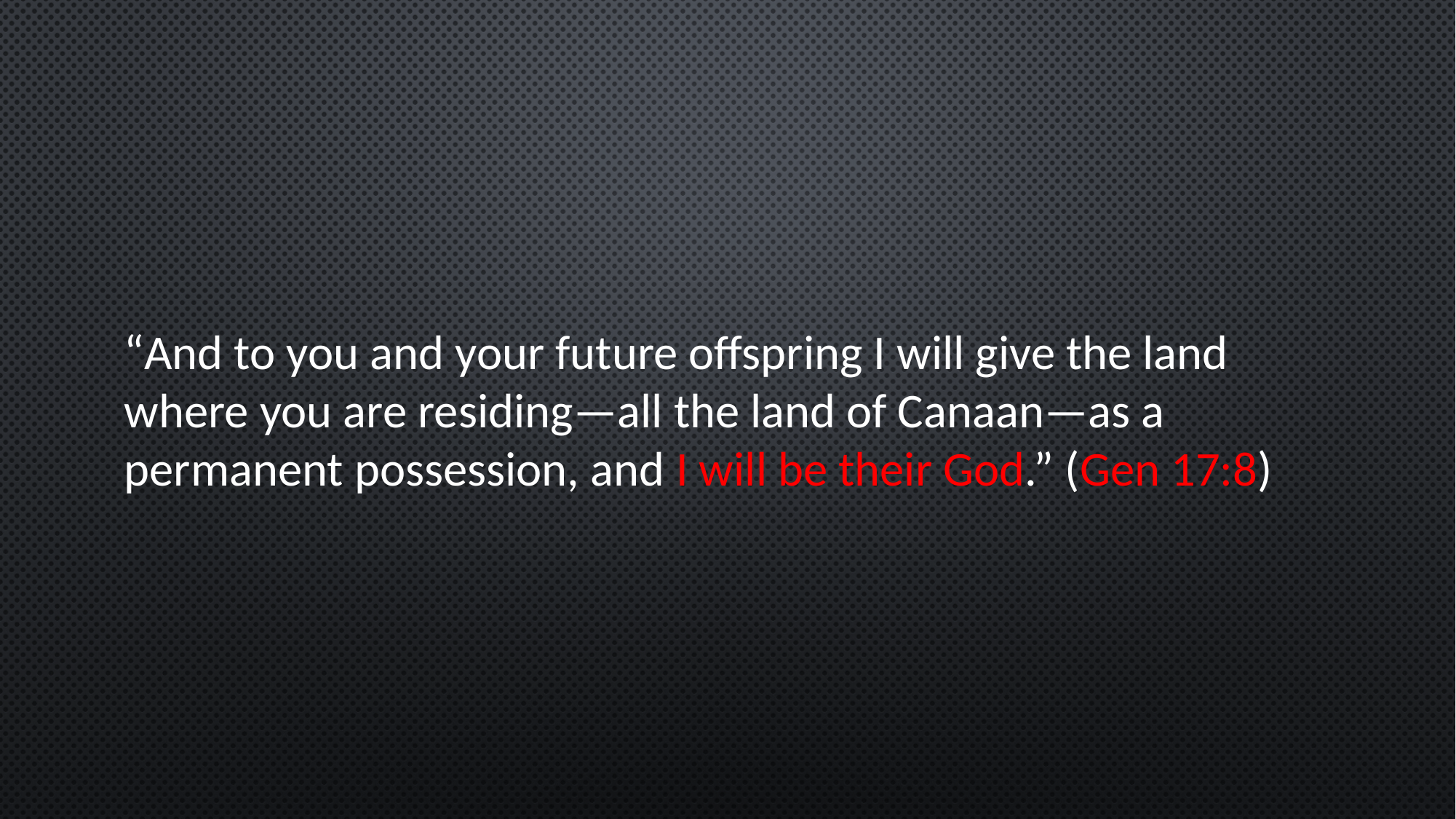

“And to you and your future offspring I will give the land where you are residing—all the land of Canaan—as a permanent possession, and I will be their God.” (Gen 17:8)